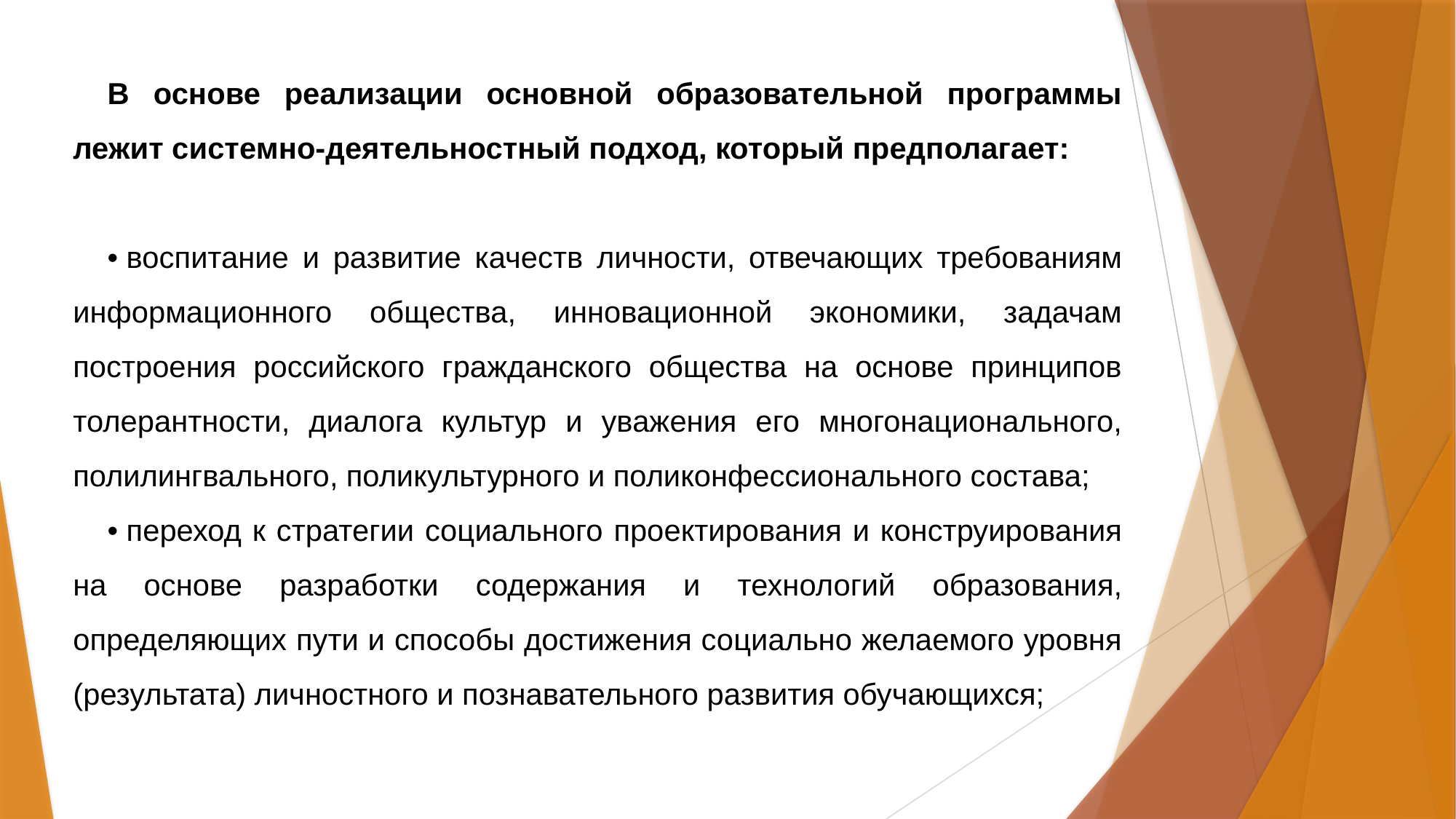

В основе реализации основной образовательной программы лежит системно-деятельностный подход, который предполагает:

• воспитание и развитие качеств личности, отвечающих требованиям информационного общества, инновационной экономики, задачам построения российского гражданского общества на основе принципов толерантности, диалога культур и уважения его многонационального, полилингвального, поликультурного и поликонфессионального состава;
• переход к стратегии социального проектирования и конструирования на основе разработки содержания и технологий образования, определяющих пути и способы достижения социально желаемого уровня (результата) личностного и познавательного развития обучающихся;